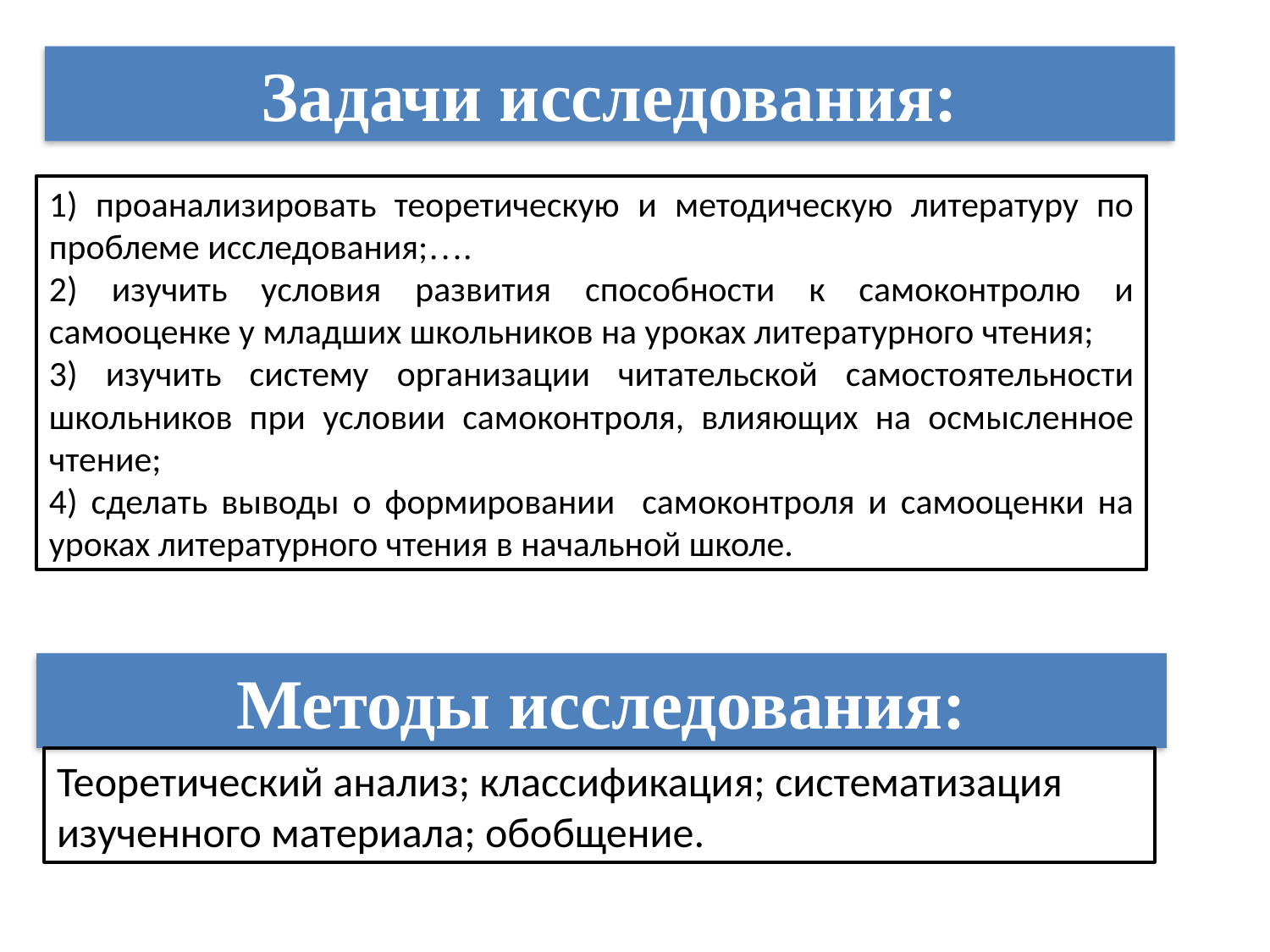

Задачи исследования:
1) проанализировать теоретическую и методическую литературу по проблеме исследования;….
2) изучить условия развития способности к самоконтролю и самооценке у младших школьников на уроках литературного чтения;
3) изучить систему организации читательской самостоятельности школьников при условии самоконтроля, влияющих на осмысленное чтение;
4) сделать выводы о формировании  самоконтроля и самооценки на уроках литературного чтения в начальной школе.
Методы исследования:
Теоретический анализ; классификация; систематизация изученного материала; обобщение.